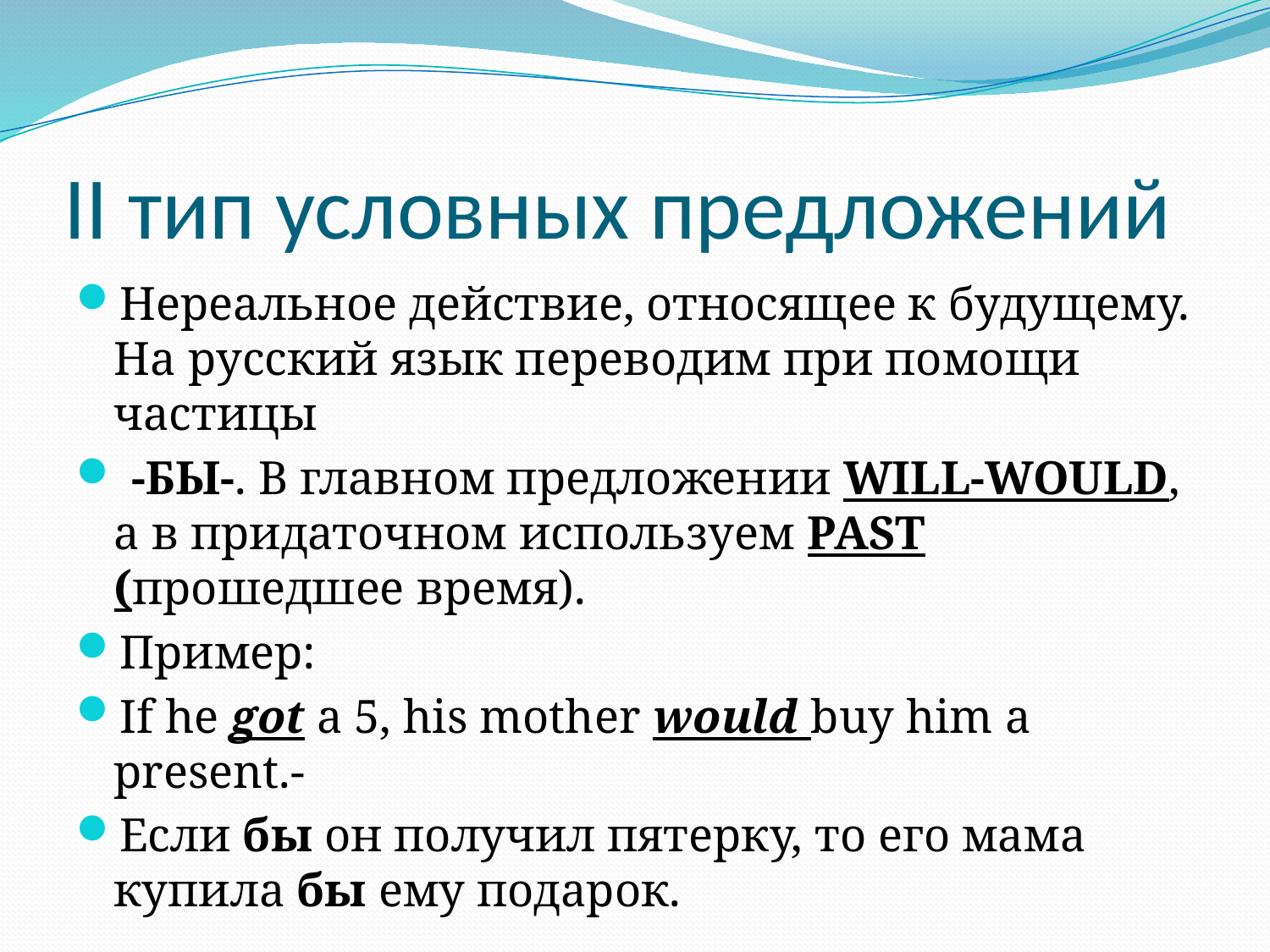

# II тип условных предложений
Нереальное действие, относящее к будущему. На русский язык переводим при помощи частицы
 -БЫ-. В главном предложении WILL-WOULD, а в придаточном используем PAST (прошедшее время).
Пример:
If he got a 5, his mother would buy him a present.-
Если бы он получил пятерку, то его мама купила бы ему подарок.